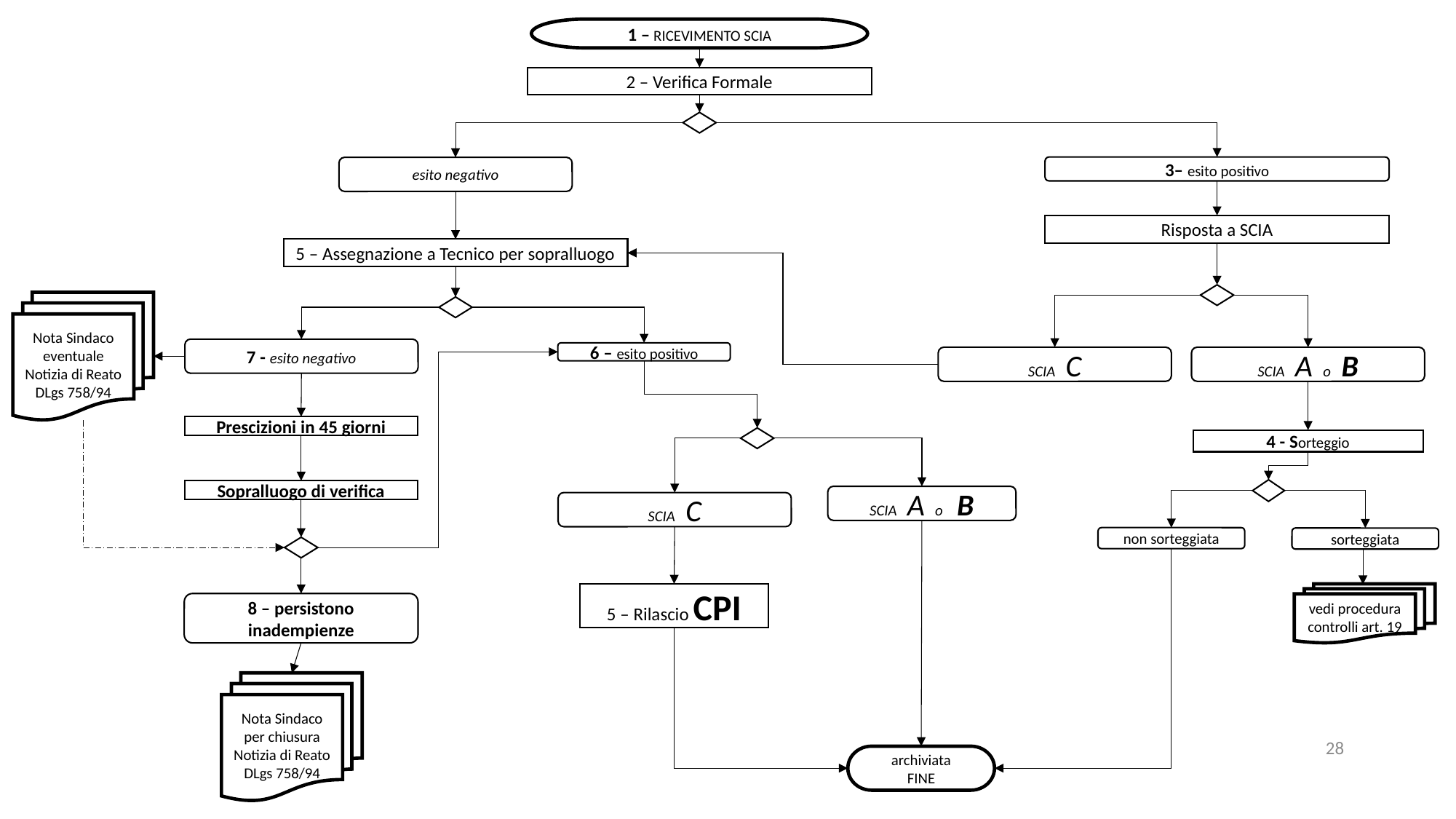

1 – RICEVIMENTO SCIA
2 – Verifica Formale

3– esito positivo
esito negativo
Risposta a SCIA
5 – Assegnazione a Tecnico per sopralluogo

Nota Sindaco
eventuale
Notizia di Reato
DLgs 758/94

7 - esito negativo
6 – esito positivo
SCIA   C
SCIA   A  o   B
Prescizioni in 45 giorni

4 - Sorteggio

Sopralluogo di verifica
SCIA   A  o    B
SCIA   C
non sorteggiata
sorteggiata

5 – Rilascio CPI
vedi procedura controlli art. 19
8 – persistono inadempienze
Nota Sindaco
per chiusura
Notizia di Reato
DLgs 758/94
28
archiviata
FINE